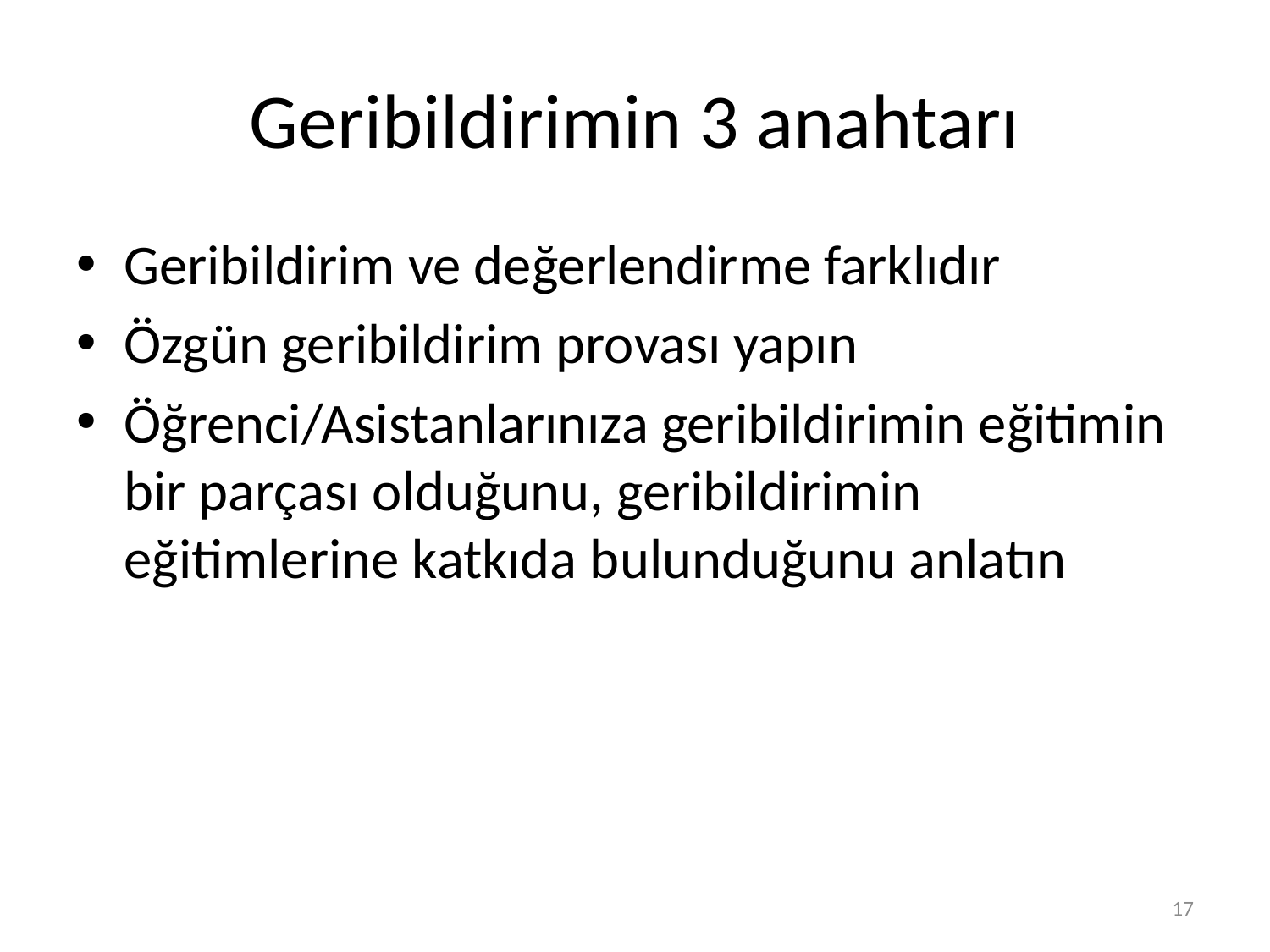

# Geribildirimin 3 anahtarı
Geribildirim ve değerlendirme farklıdır
Özgün geribildirim provası yapın
Öğrenci/Asistanlarınıza geribildirimin eğitimin bir parçası olduğunu, geribildirimin eğitimlerine katkıda bulunduğunu anlatın
17